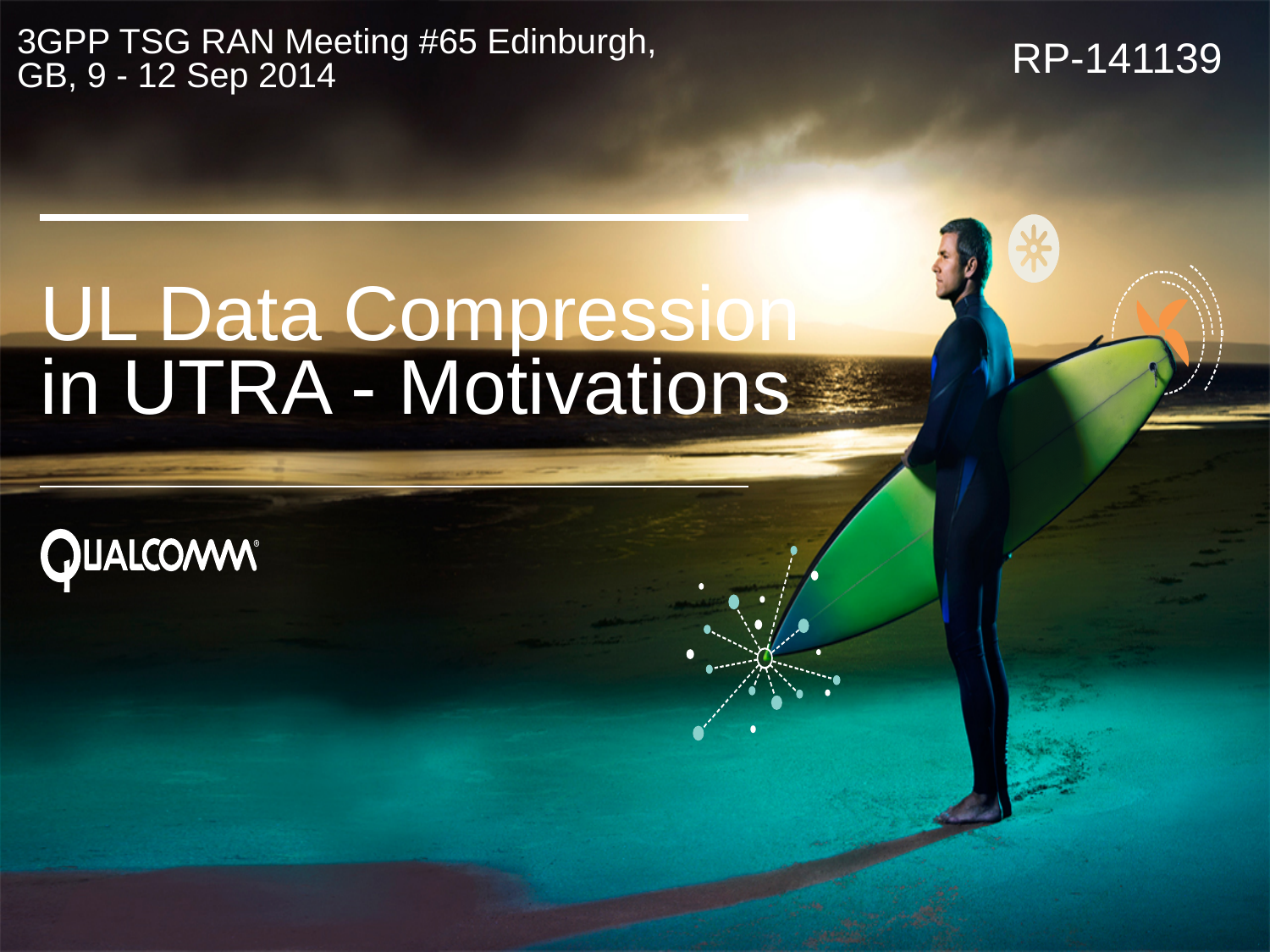

3GPP TSG RAN Meeting #65 Edinburgh, GB, 9 - 12 Sep 2014
RP-141139
# UL Data Compression in UTRA - Motivations